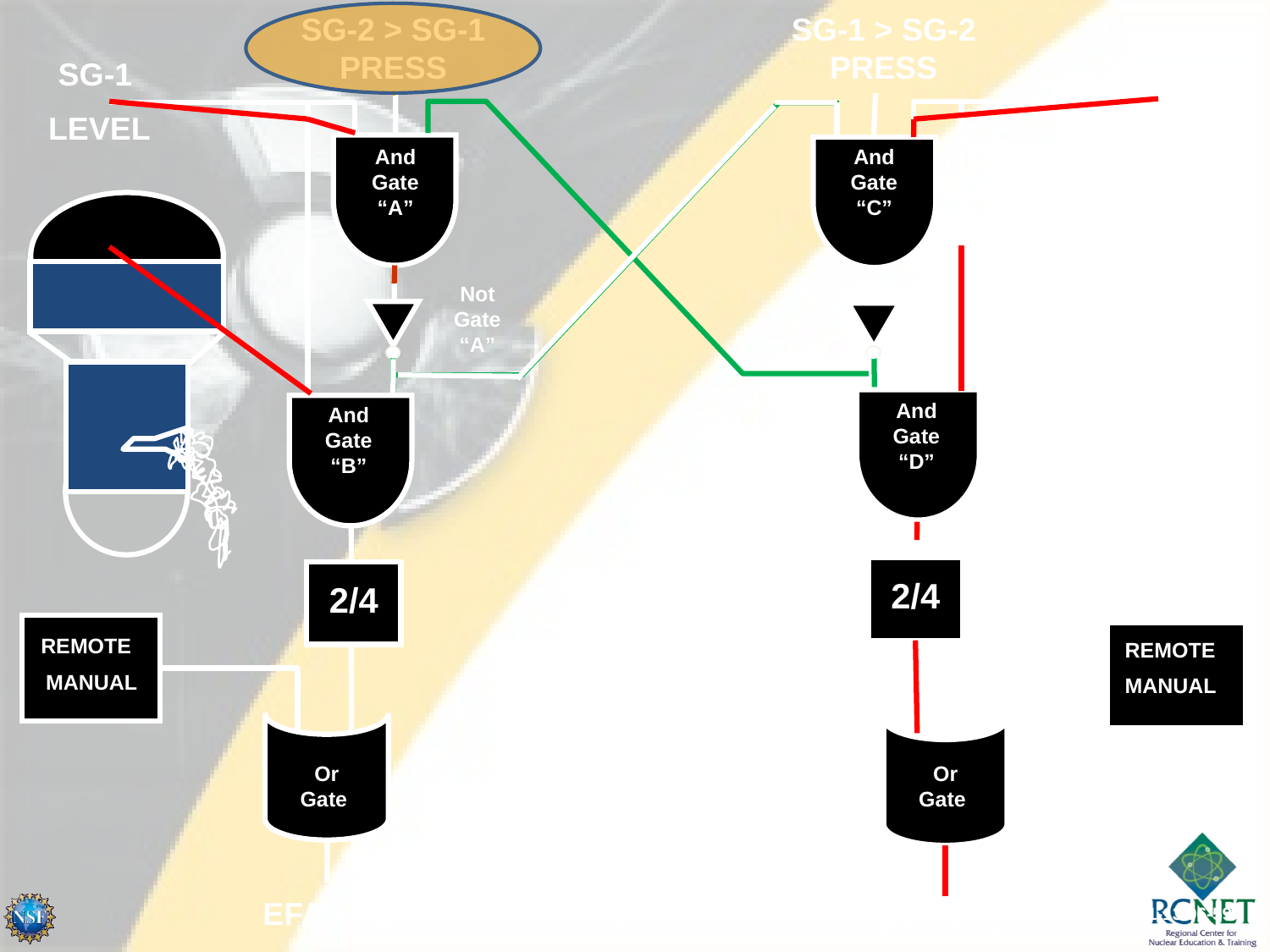

SG-2 > SG-1 PRESS
SG-1 > SG-2 PRESS
SG-1
LEVEL
SG-2
LEVEL

And Gate “A”
And Gate “C”

Not
Gate “A”
Not
Gate “B”

And Gate “D”

And Gate “B”

2/4
2/4

REMOTE
MANUAL
REMOTE
MANUAL

Or Gate
Or Gate

Pg. 22
EFAS - 1
EFAS - 2
N001-13.06-59